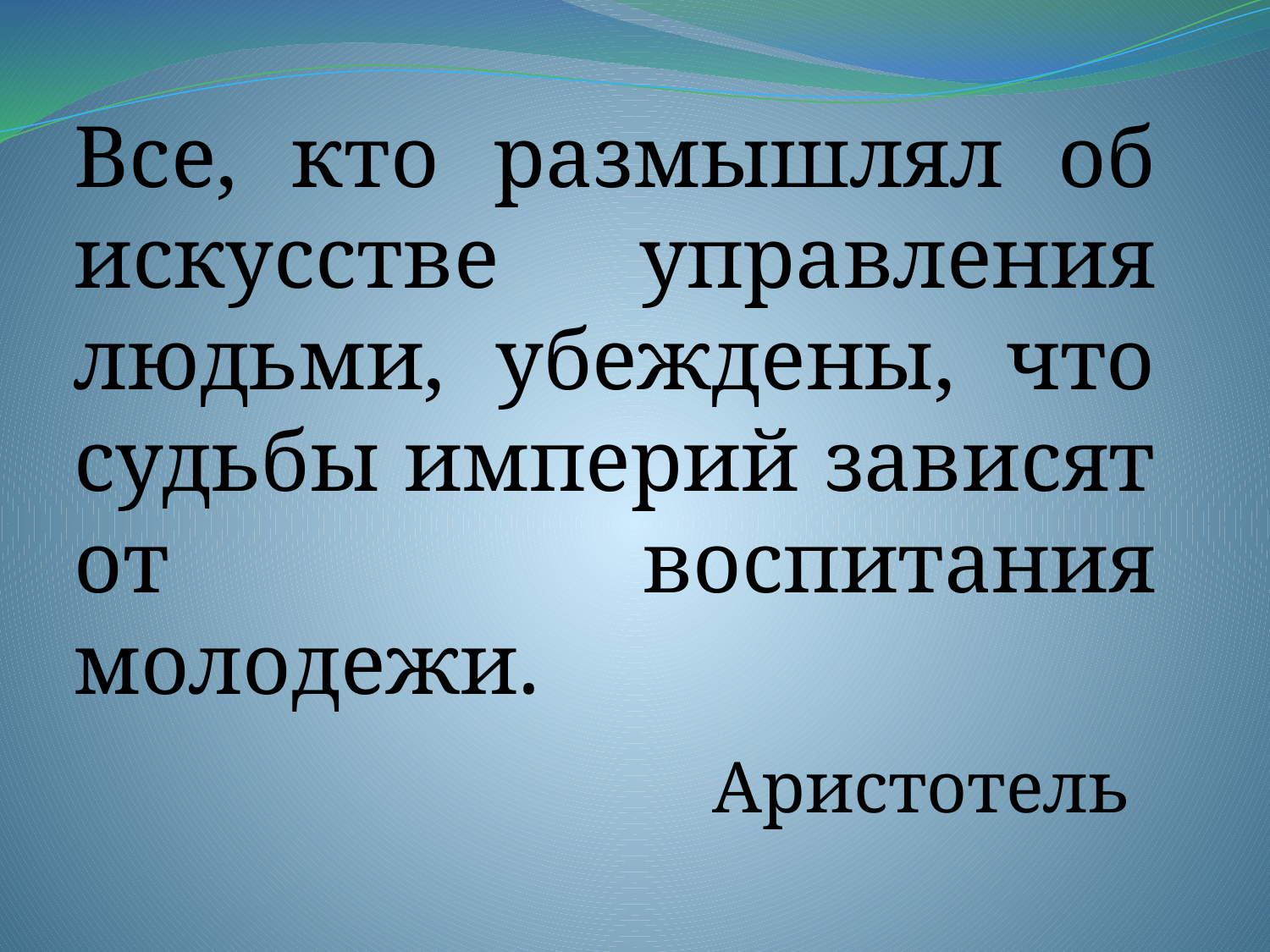

Все, кто размышлял об искусстве управления людьми, убеждены, что судьбы империй зависят от воспитания молодежи.
                             Аристотель

#